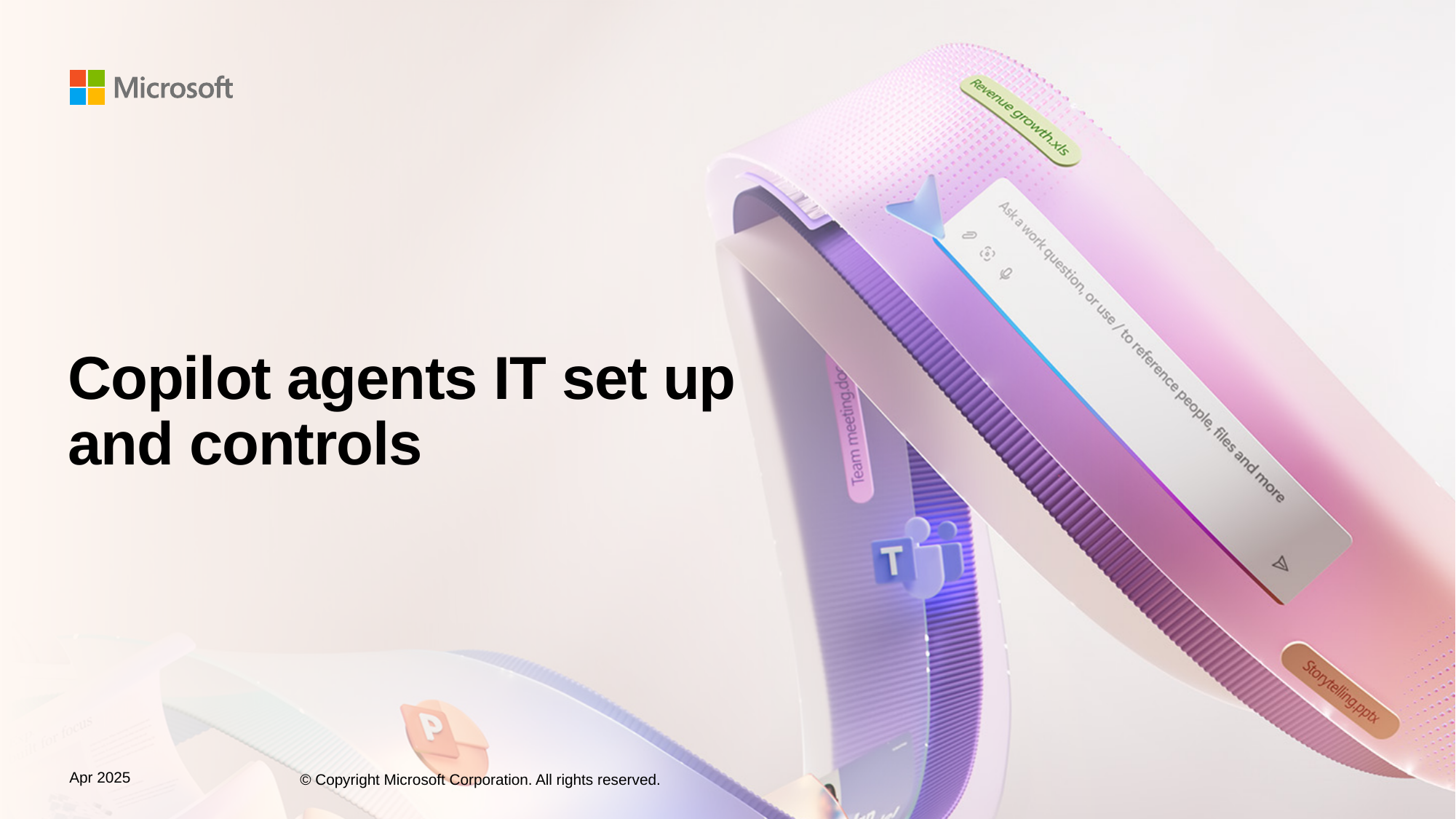

# Copilot agents IT set up and controls
Apr 2025